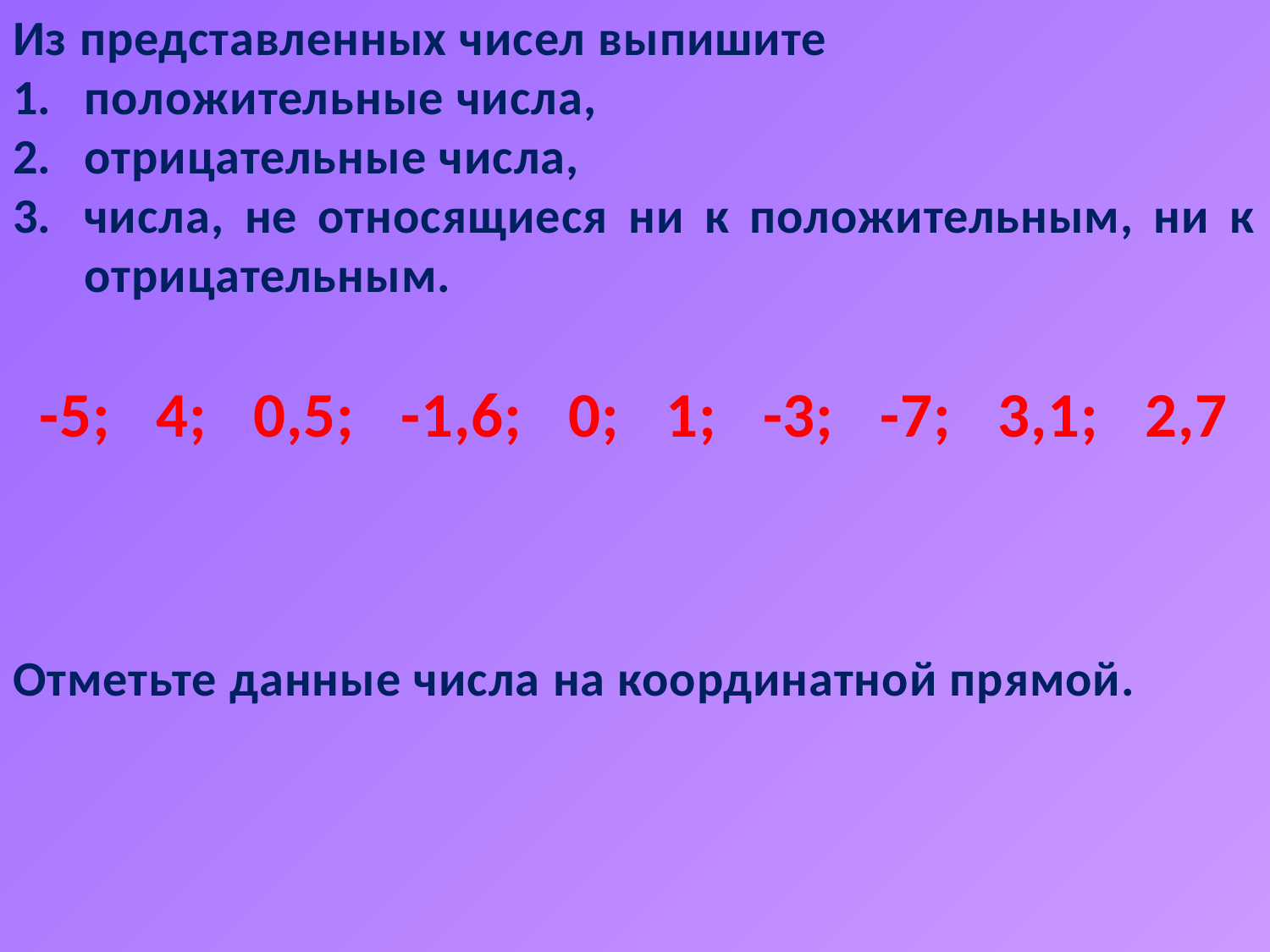

Из представленных чисел выпишите
положительные числа,
отрицательные числа,
числа, не относящиеся ни к положительным, ни к отрицательным.
-5;   4;   0,5;   -1,6;   0;   1;   -3;   -7;   3,1;   2,7
Отметьте данные числа на координатной прямой.